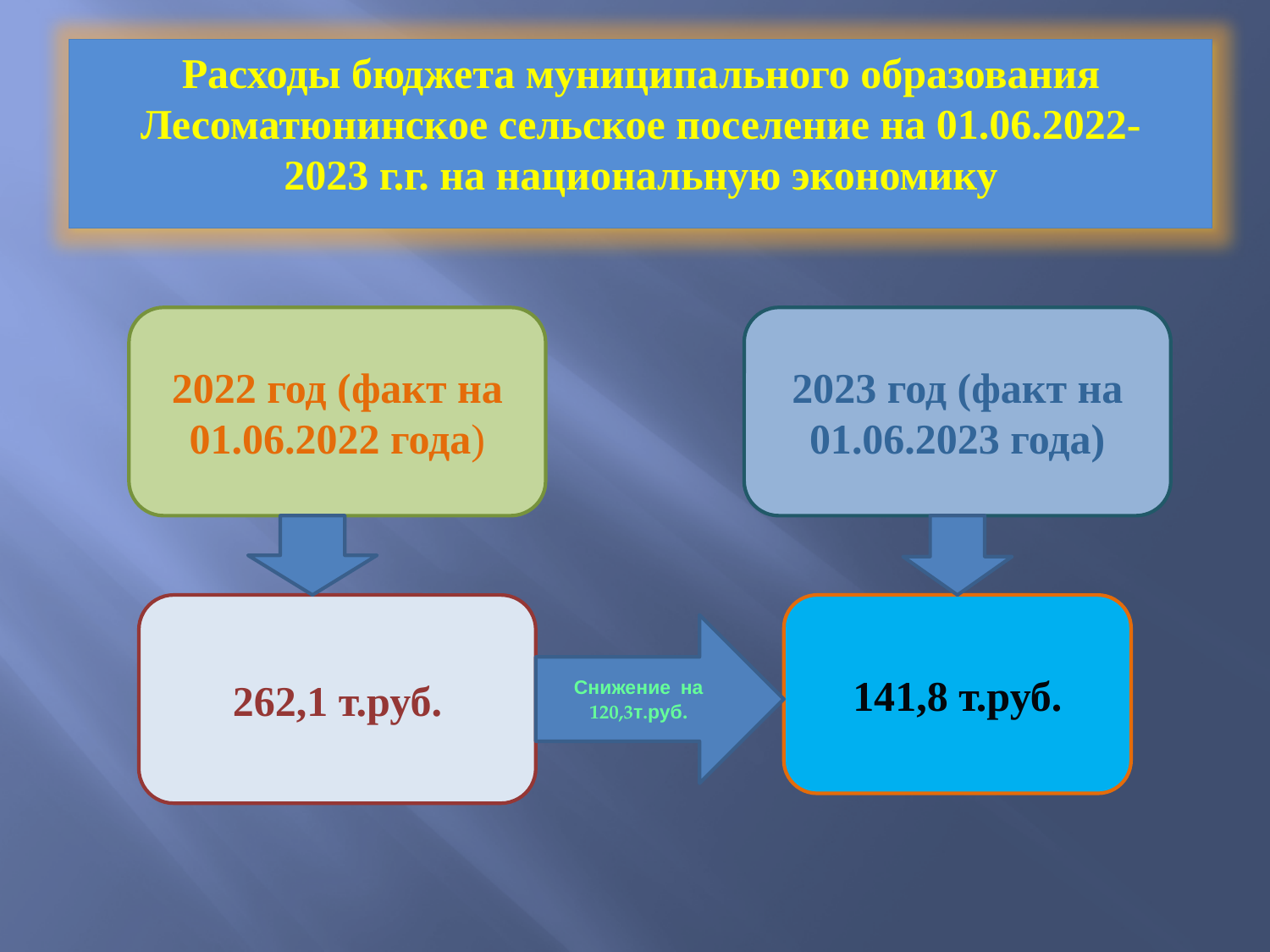

Расходы бюджета муниципального образования Лесоматюнинское сельское поселение на 01.06.2022-
2023 г.г. на национальную экономику
2022 год (факт на 01.06.2022 года)
2023 год (факт на 01.06.2023 года)

262,1 т.руб.
141,8 т.руб.
Снижение  на 120,3т.руб.